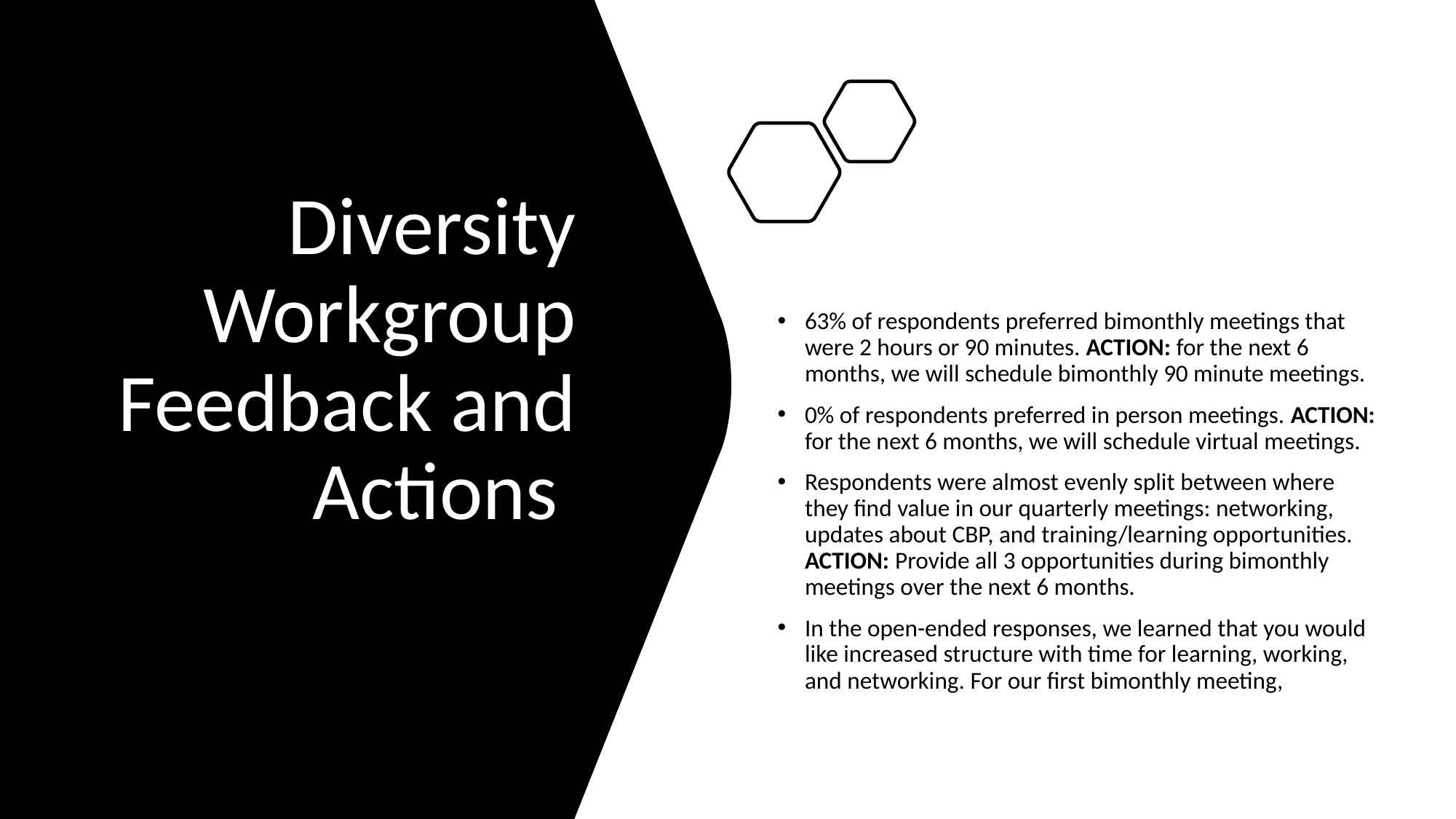

# Diversity Workgroup Feedback and Actions
63% of respondents preferred bimonthly meetings that were 2 hours or 90 minutes. ACTION: for the next 6 months, we will schedule bimonthly 90 minute meetings.
0% of respondents preferred in person meetings. ACTION: for the next 6 months, we will schedule virtual meetings.
Respondents were almost evenly split between where they find value in our quarterly meetings: networking, updates about CBP, and training/learning opportunities. ACTION: Provide all 3 opportunities during bimonthly meetings over the next 6 months.
In the open-ended responses, we learned that you would like increased structure with time for learning, working, and networking. For our first bimonthly meeting,